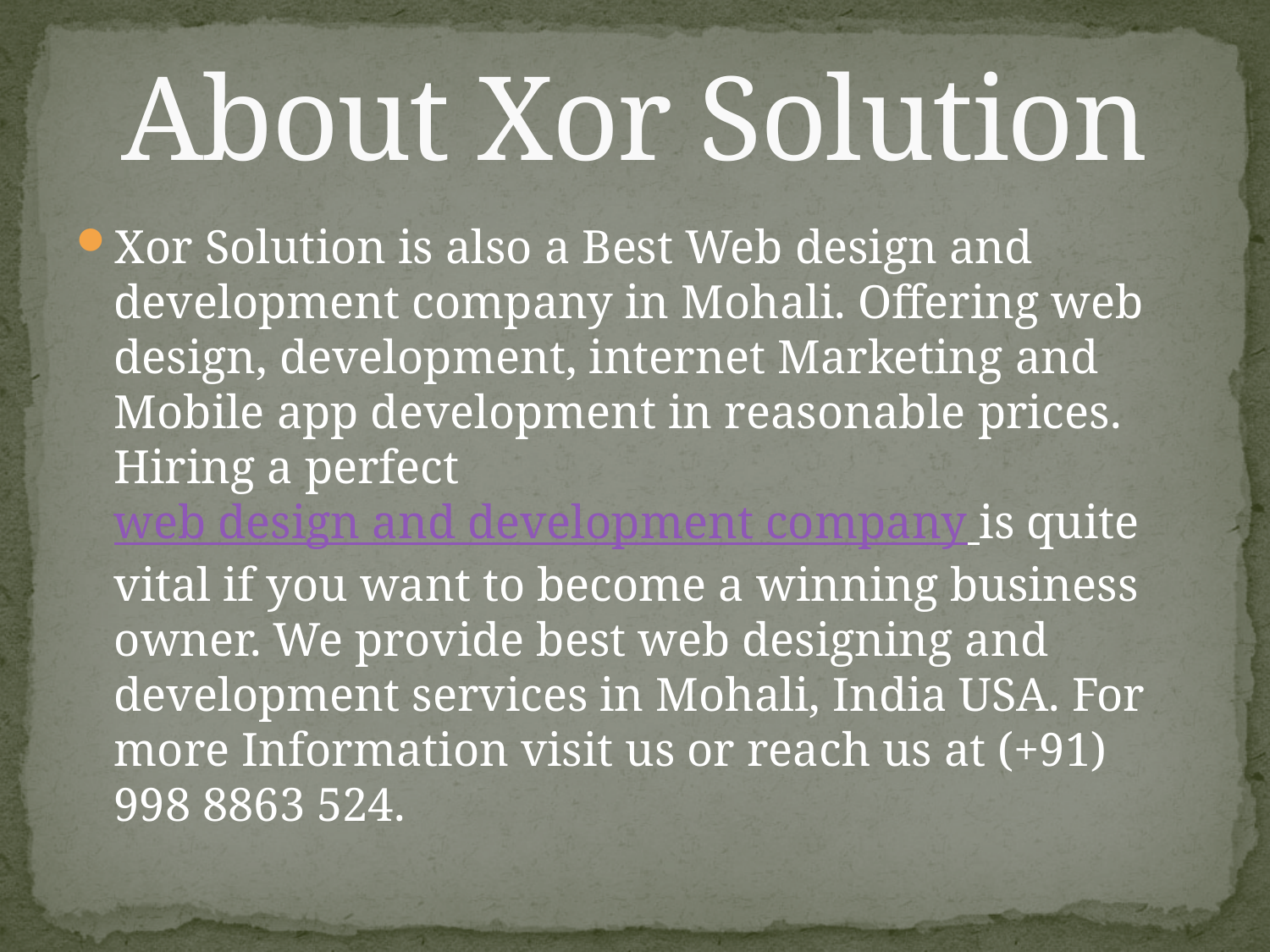

# About Xor Solution
Xor Solution is also a Best Web design and development company in Mohali. Offering web design, development, internet Marketing and Mobile app development in reasonable prices. Hiring a perfect web design and development company is quite vital if you want to become a winning business owner. We provide best web designing and development services in Mohali, India USA. For more Information visit us or reach us at (+91) 998 8863 524.